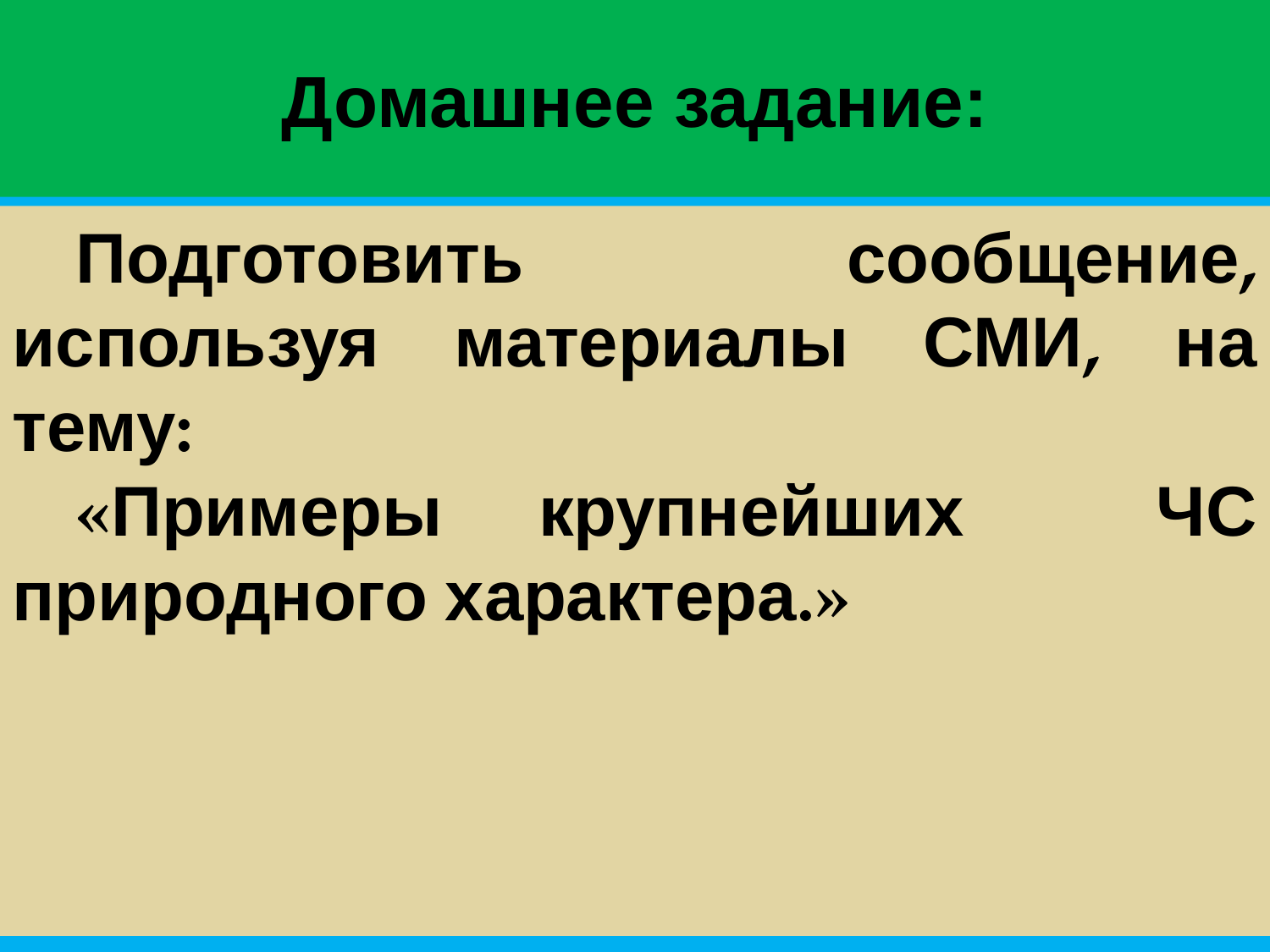

# Домашнее задание:
Подготовить сообщение, используя материалы СМИ, на тему:
«Примеры крупнейших  ЧС природного характера.»